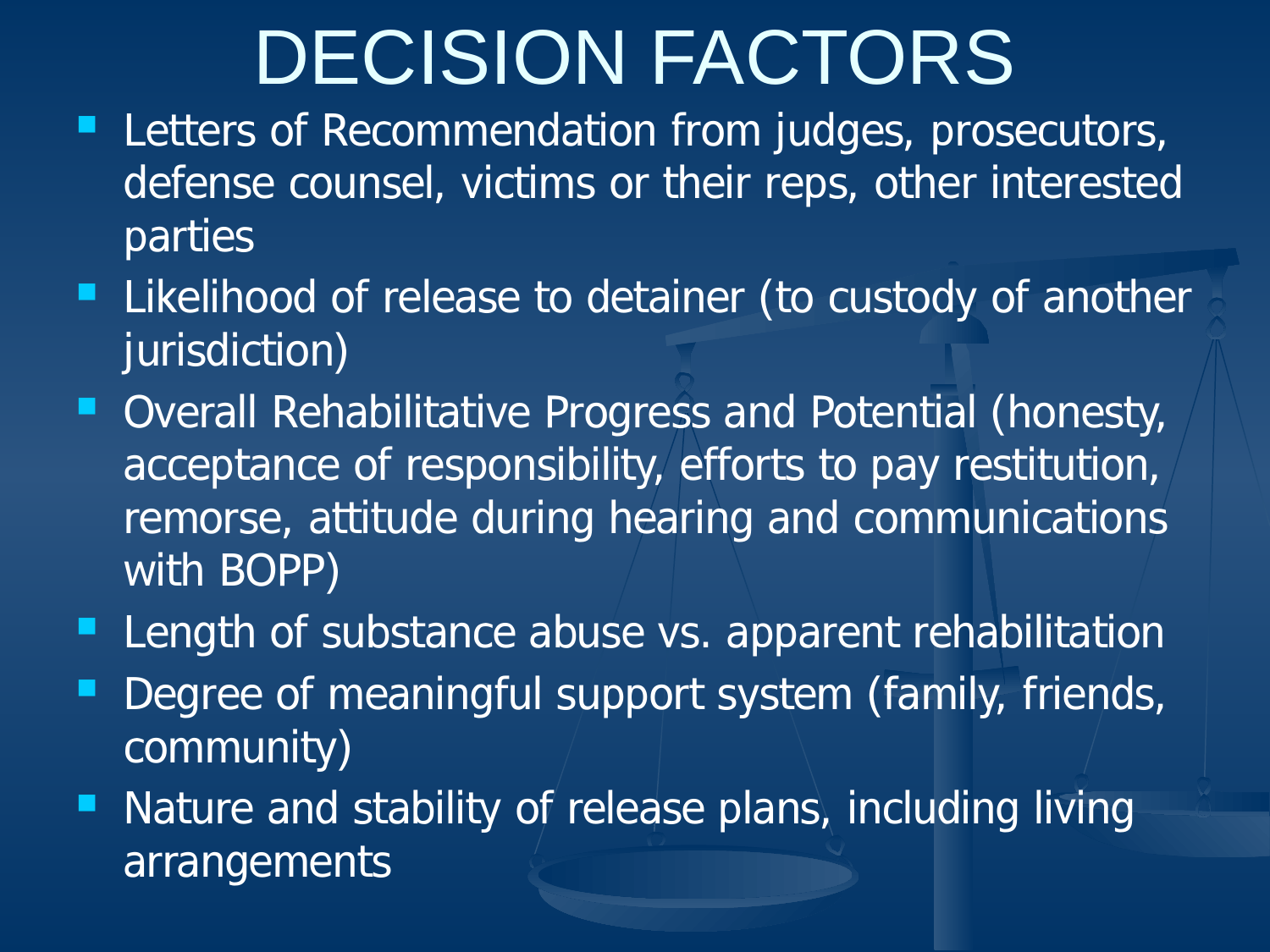

# DECISION FACTORS
Letters of Recommendation from judges, prosecutors, defense counsel, victims or their reps, other interested parties
Likelihood of release to detainer (to custody of another jurisdiction)
Overall Rehabilitative Progress and Potential (honesty, acceptance of responsibility, efforts to pay restitution, remorse, attitude during hearing and communications with BOPP)
Length of substance abuse vs. apparent rehabilitation
Degree of meaningful support system (family, friends, community)
Nature and stability of release plans, including living arrangements